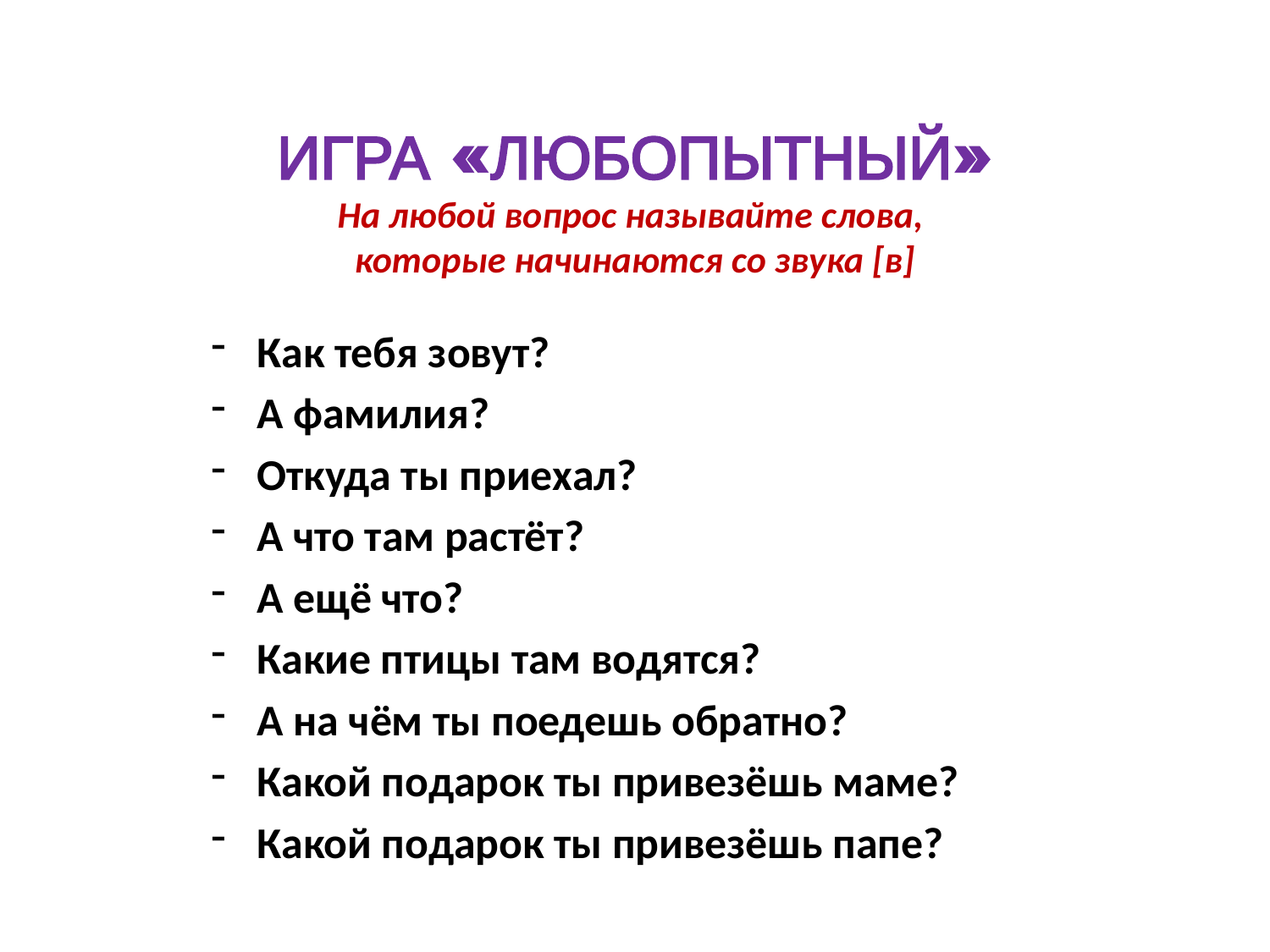

# ИГРА «ЛЮБОПЫТНЫЙ» На любой вопрос называйте слова, которые начинаются со звука [в]

Как тебя зовут?
А фамилия?
Откуда ты приехал?
А что там растёт?
А ещё что?
Какие птицы там водятся?
А на чём ты поедешь обратно?
Какой подарок ты привезёшь маме?
Какой подарок ты привезёшь папе?